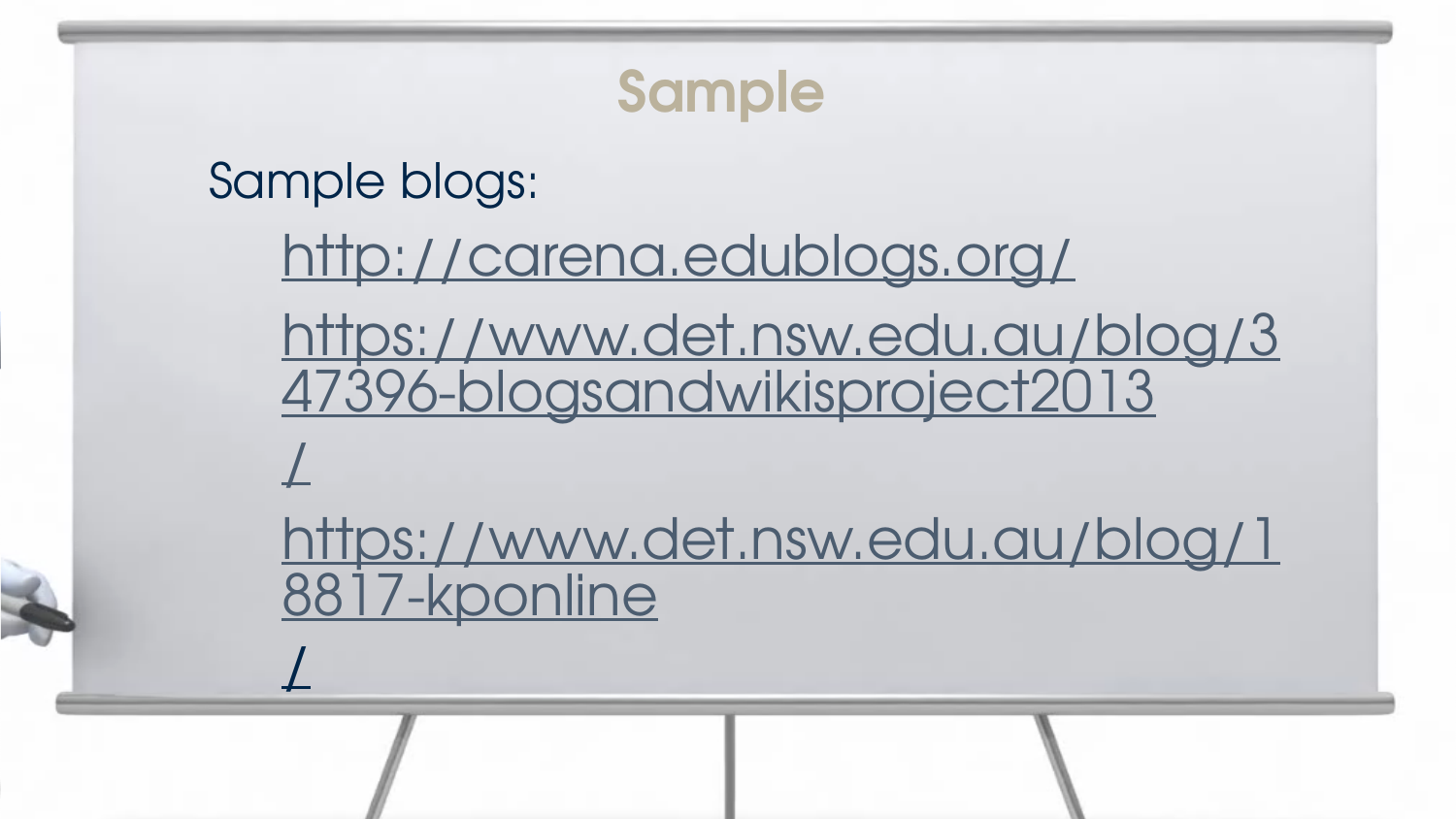

# Sample
Sample blogs:
http://carena.edublogs.org/
https://www.det.nsw.edu.au/blog/347396-blogsandwikisproject2013/
https://www.det.nsw.edu.au/blog/18817-kponline/